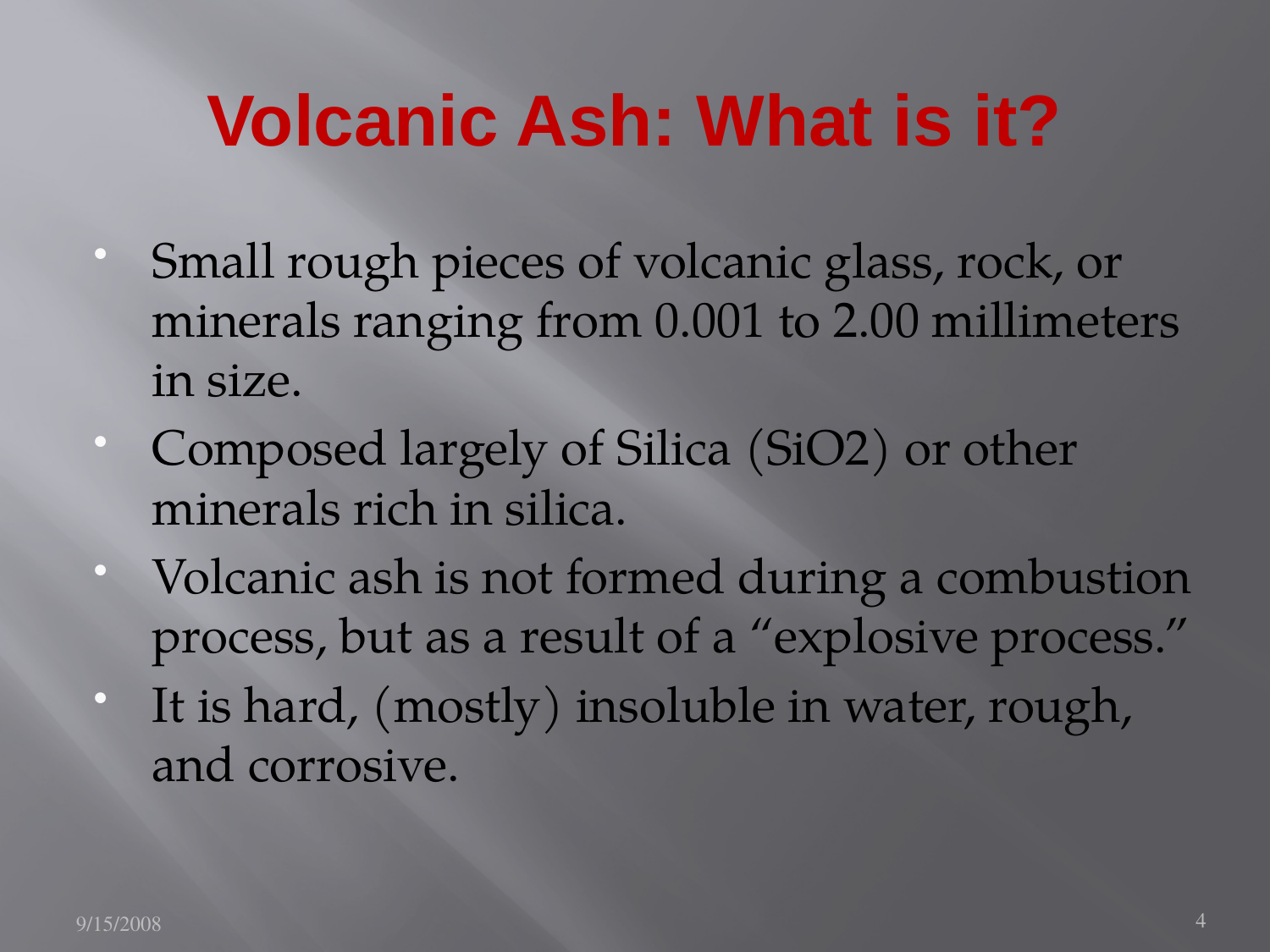

# Volcanic Ash: What is it?
Small rough pieces of volcanic glass, rock, or minerals ranging from 0.001 to 2.00 millimeters in size.
Composed largely of Silica (SiO2) or other minerals rich in silica.
Volcanic ash is not formed during a combustion process, but as a result of a “explosive process.”
It is hard, (mostly) insoluble in water, rough, and corrosive.
9/15/2008
4